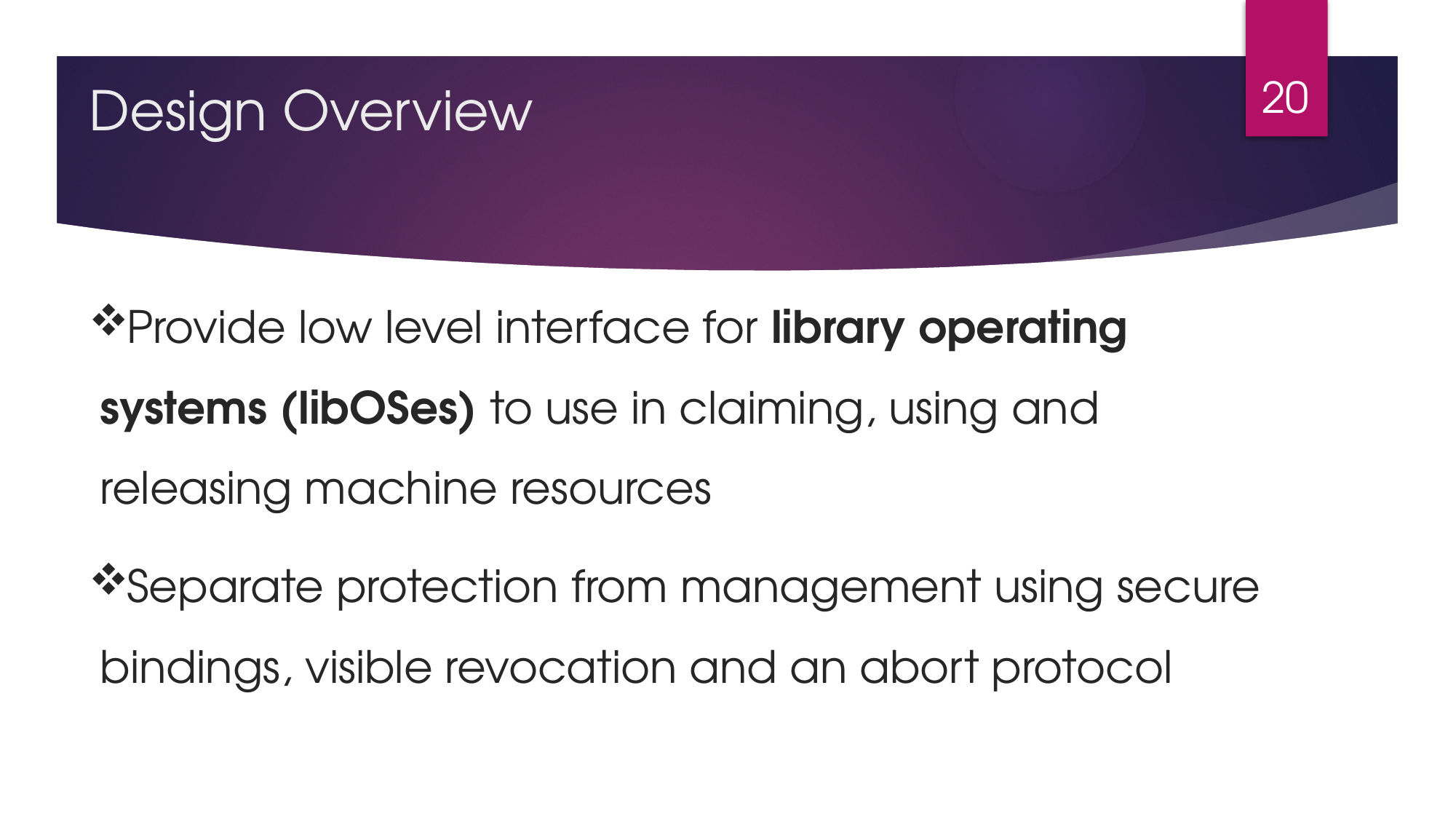

# Design Overview
20
Provide low level interface for library operating systems (libOSes) to use in claiming, using and releasing machine resources
Separate protection from management using secure bindings, visible revocation and an abort protocol